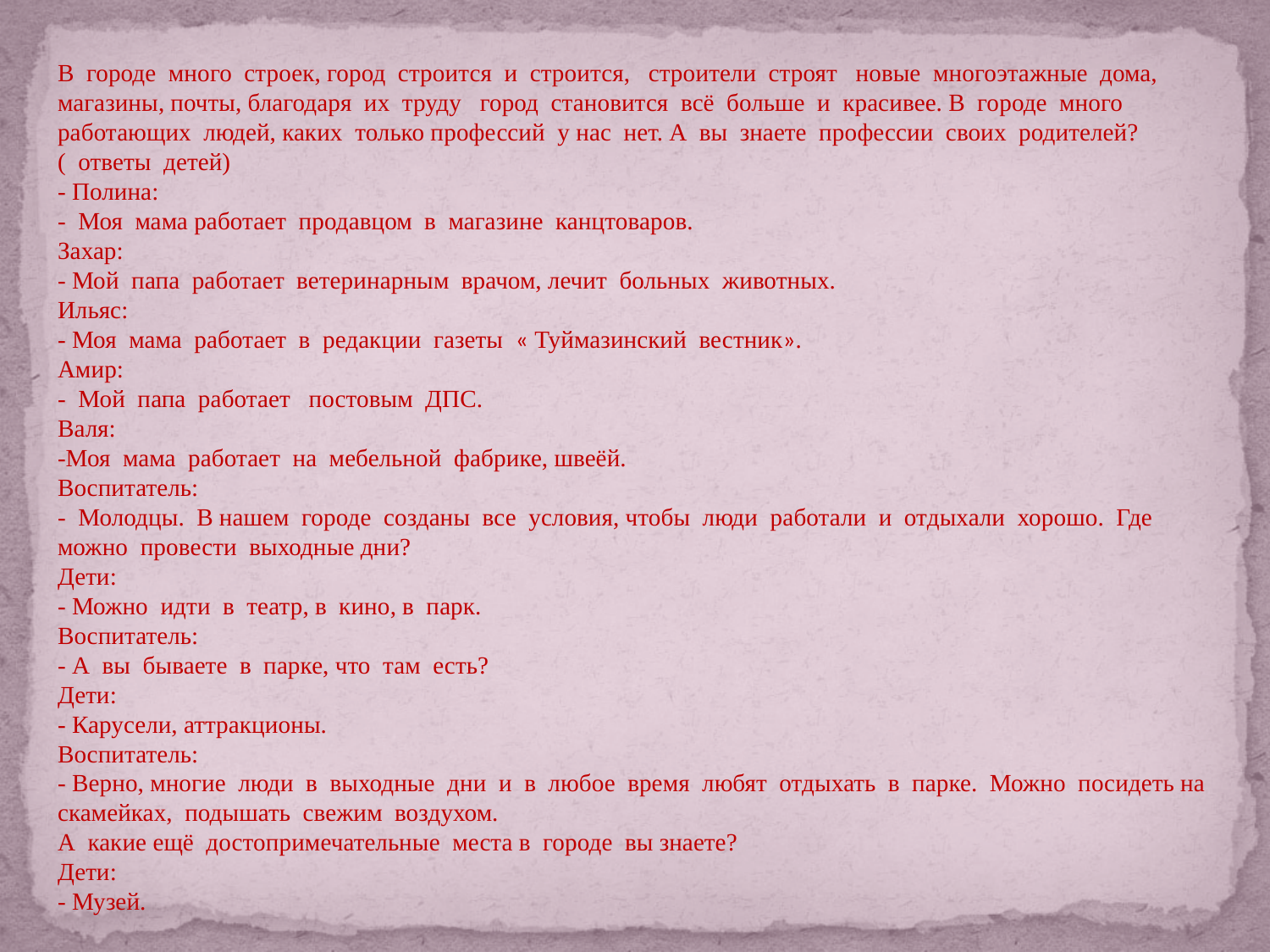

В  городе  много  строек, город  строится  и  строится,   строители  строят   новые  многоэтажные  дома, магазины, почты, благодаря  их  труду   город  становится  всё  больше  и  красивее. В  городе  много  работающих  людей, каких  только профессий  у нас  нет. А  вы  знаете  профессии  своих  родителей? (  ответы  детей)
- Полина:
-  Моя  мама работает  продавцом  в  магазине  канцтоваров.
Захар:
- Мой  папа  работает  ветеринарным  врачом, лечит  больных  животных.
Ильяс:
- Моя  мама  работает  в  редакции  газеты  « Туймазинский  вестник».
Амир:
-  Мой  папа  работает   постовым  ДПС.
Валя:
-Моя  мама  работает  на  мебельной  фабрике, швеёй.
Воспитатель:
-  Молодцы.  В нашем  городе  созданы  все  условия, чтобы  люди  работали  и  отдыхали  хорошо.  Где  можно  провести  выходные дни?
Дети:
- Можно  идти  в  театр, в  кино, в  парк.
Воспитатель:
- А  вы  бываете  в  парке, что  там  есть?
Дети:
- Карусели, аттракционы.
Воспитатель:
- Верно, многие  люди  в  выходные  дни  и  в  любое  время  любят  отдыхать  в  парке.  Можно  посидеть на  скамейках,  подышать  свежим  воздухом.
А  какие ещё  достопримечательные  места в  городе  вы знаете?
Дети:
- Музей.